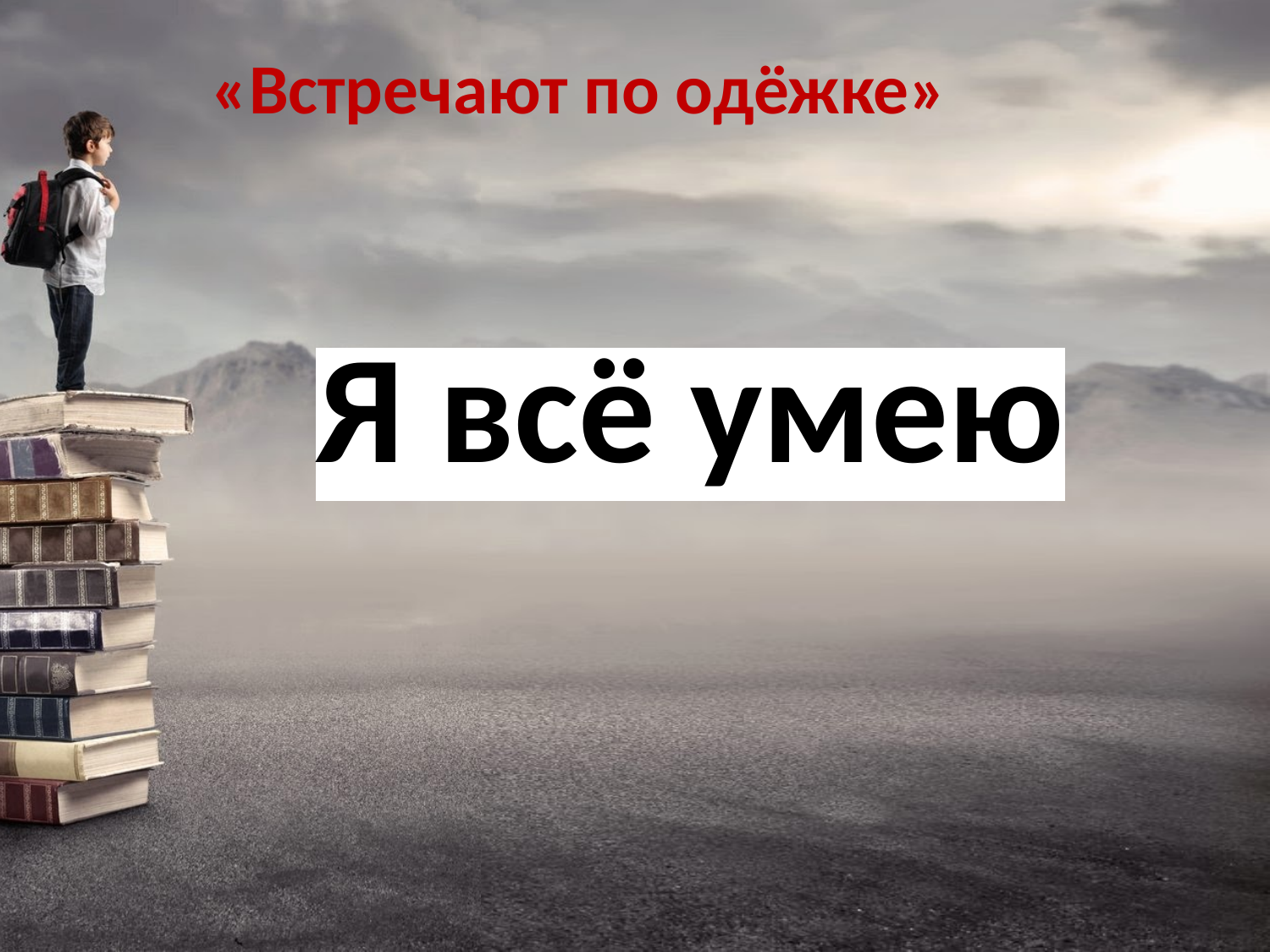

# «Встречают по одёжке»
Я всё умею